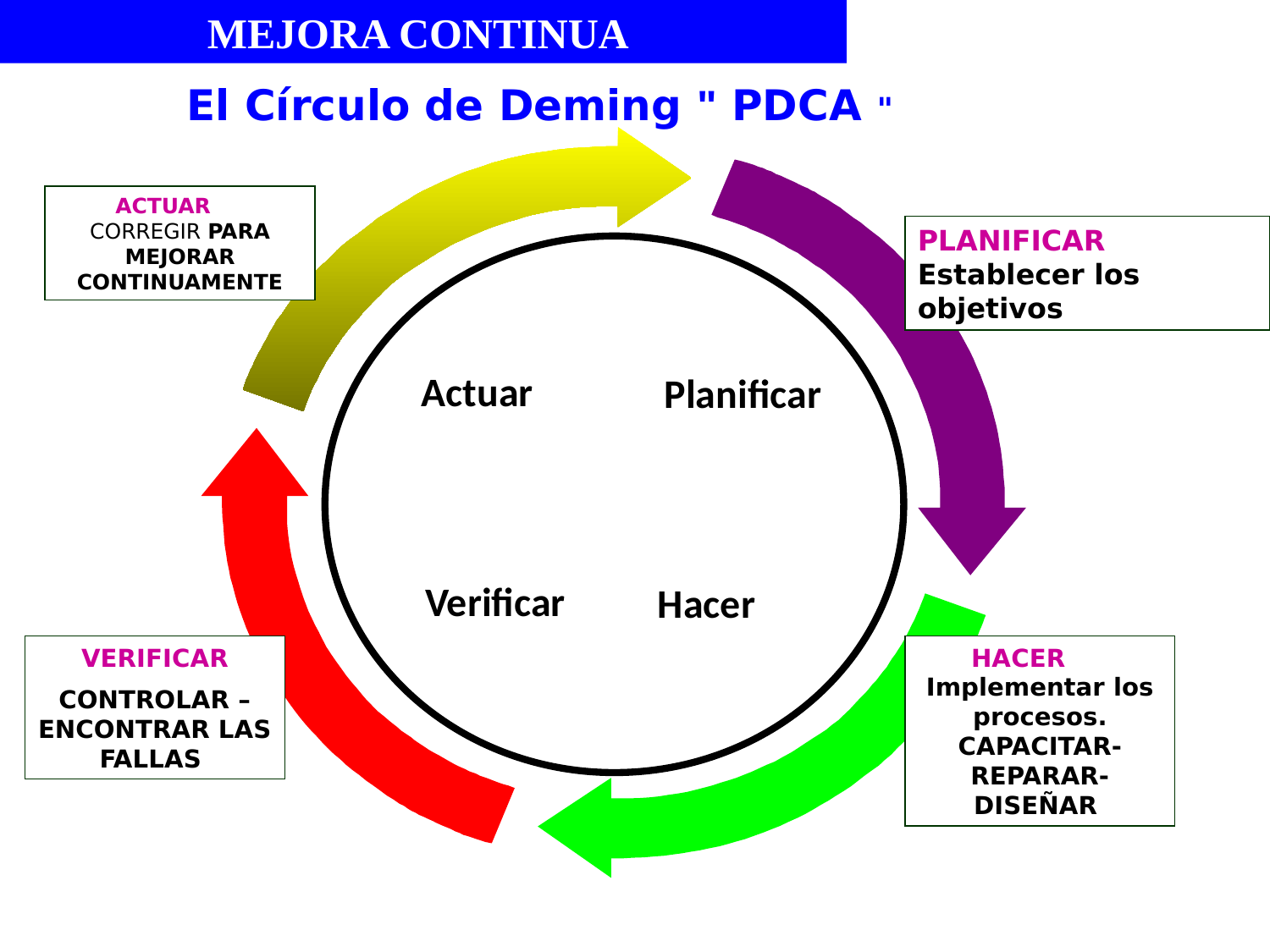

MEJORA CONTINUA
El Círculo de Deming " PDCA "

Actuar

Planificar
ACTUAR      CORREGIR PARA MEJORAR CONTINUAMENTE
PLANIFICAR    Establecer los objetivos

Verificar
Hacer

VERIFICAR
CONTROLAR –ENCONTRAR LAS FALLAS
HACER      Implementar los procesos. CAPACITAR-REPARAR-DISEÑAR